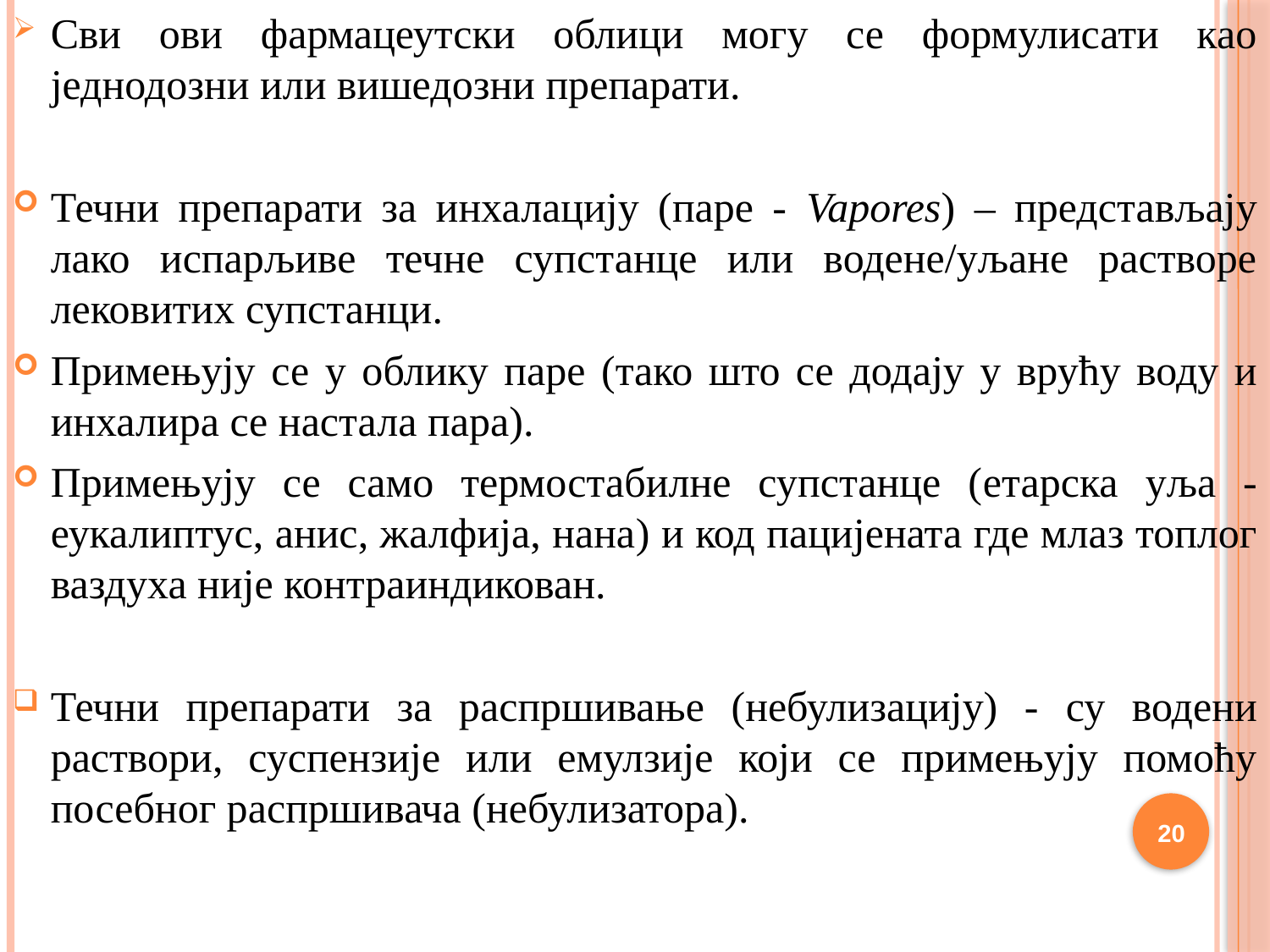

Сви ови фармацеутски облици могу се формулисати као једнодозни или вишедозни препарати.

Течни препарати за инхалацију (паре - Vapores) – представљају лако испарљиве течне супстанце или водене/уљане растворе лековитих супстанци.
Примењују се у облику паре (тако што се додају у врућу воду и инхалира се настала пара).
Примењују се само термостабилне супстанце (етарска уља -еукалиптус, анис, жалфија, нана) и код пацијената где млаз топлог ваздуха није контраиндикован.

Течни препарати за распршивање (небулизацију) - су водени раствори, суспензије или емулзије који се примењују помоћу посебног распршивача (небулизатора).
20